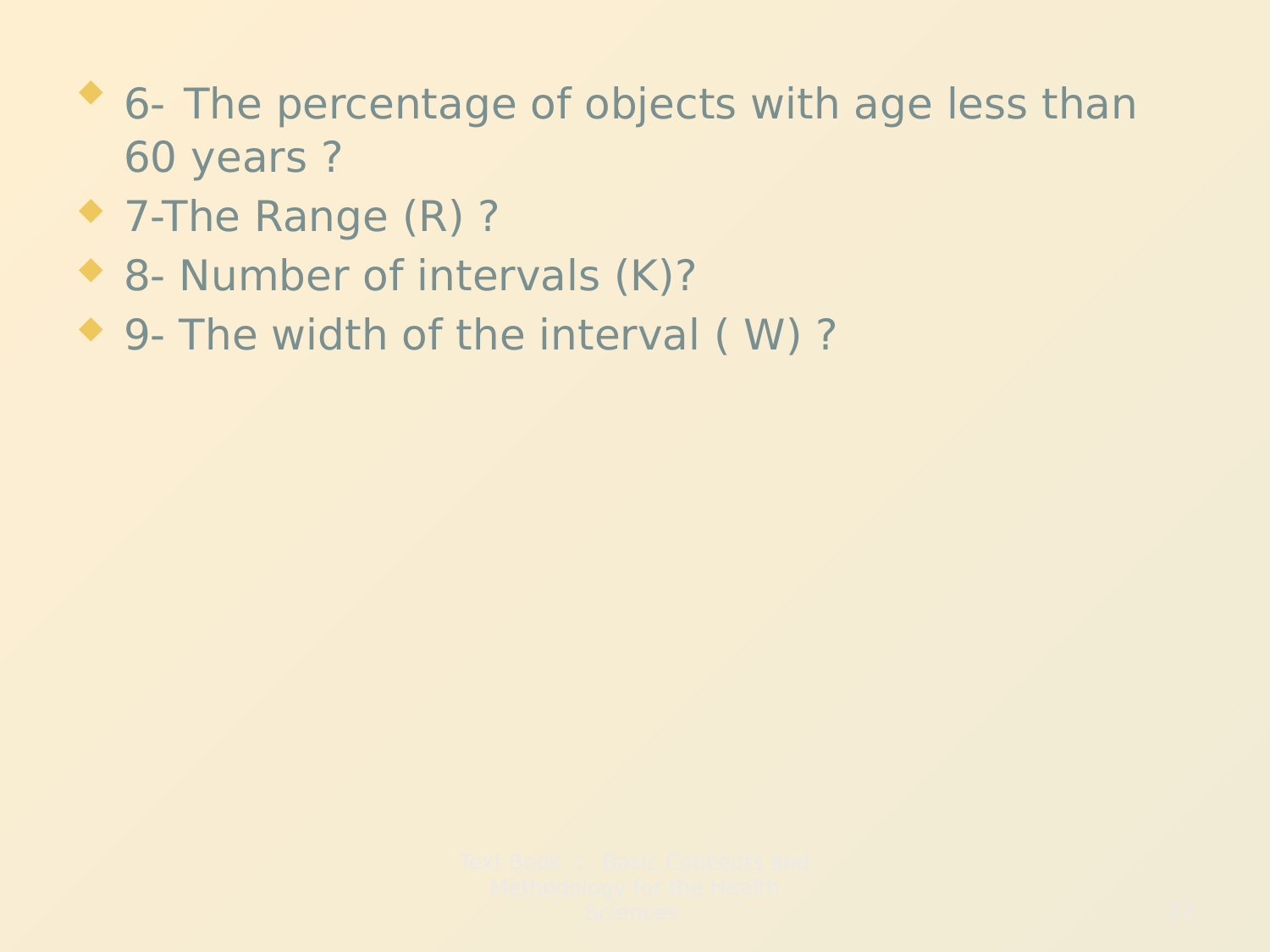

6- The percentage of objects with age less than 60 years ?
7-The Range (R) ?
8- Number of intervals (K)?
9- The width of the interval ( W) ?

23
Text Book  :   Basic Concepts and Methodology for the Health Sciences